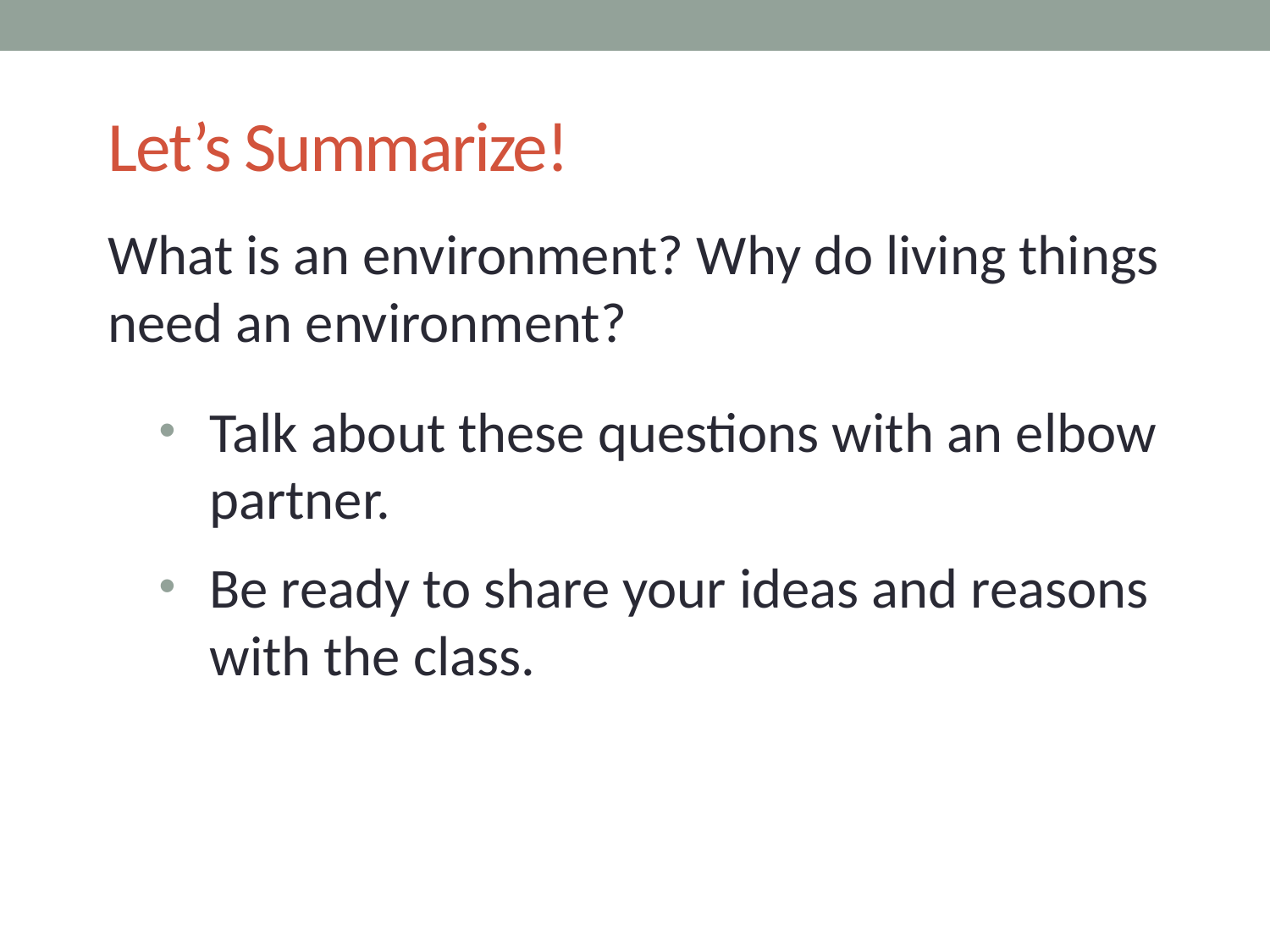

# Let’s Summarize!
What is an environment? Why do living things need an environment?
Talk about these questions with an elbow partner.
Be ready to share your ideas and reasons with the class.